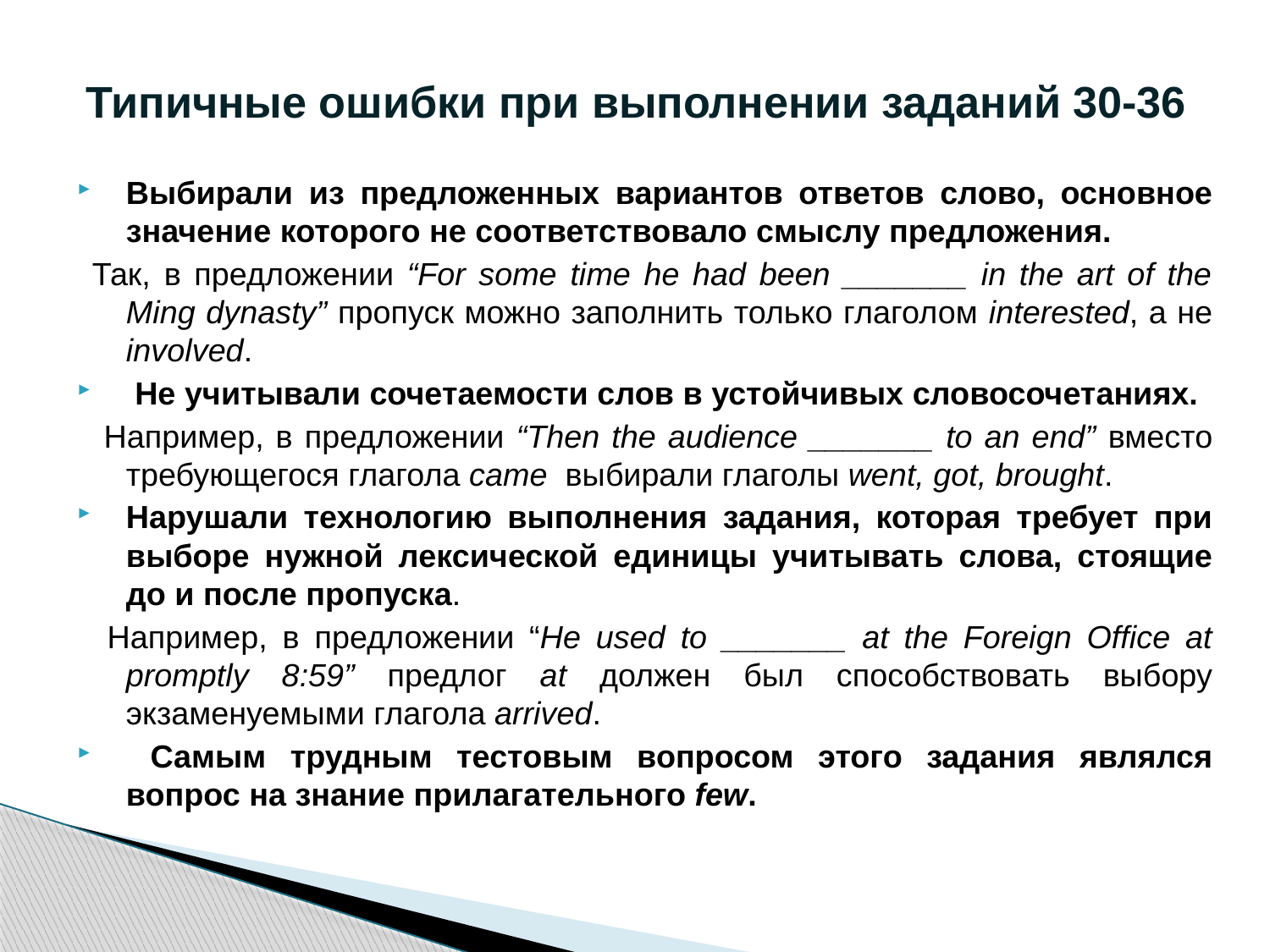

# Типичные ошибки при выполнении заданий 30-36
Выбирали из предложенных вариантов ответов слово, основное значение которого не соответствовало смыслу предложения.
Так, в предложении “For some time he had been _______ in the art of the Ming dynasty” пропуск можно заполнить только глаголом interested, а не involved.
 Не учитывали сочетаемости слов в устойчивых словосочетаниях.
 Например, в предложении “Then the audience _______ to an end” вместо требующегося глагола came  выбирали глаголы went, got, brought.
Нарушали технологию выполнения задания, которая требует при выборе нужной лексической единицы учитывать слова, стоящие до и после пропуска.
 Например, в предложении “He used to _______ at the Foreign Office at promptly 8:59” предлог at должен был способствовать выбору экзаменуемыми глагола arrived.
 Самым трудным тестовым вопросом этого задания являлся вопрос на знание прилагательного few.